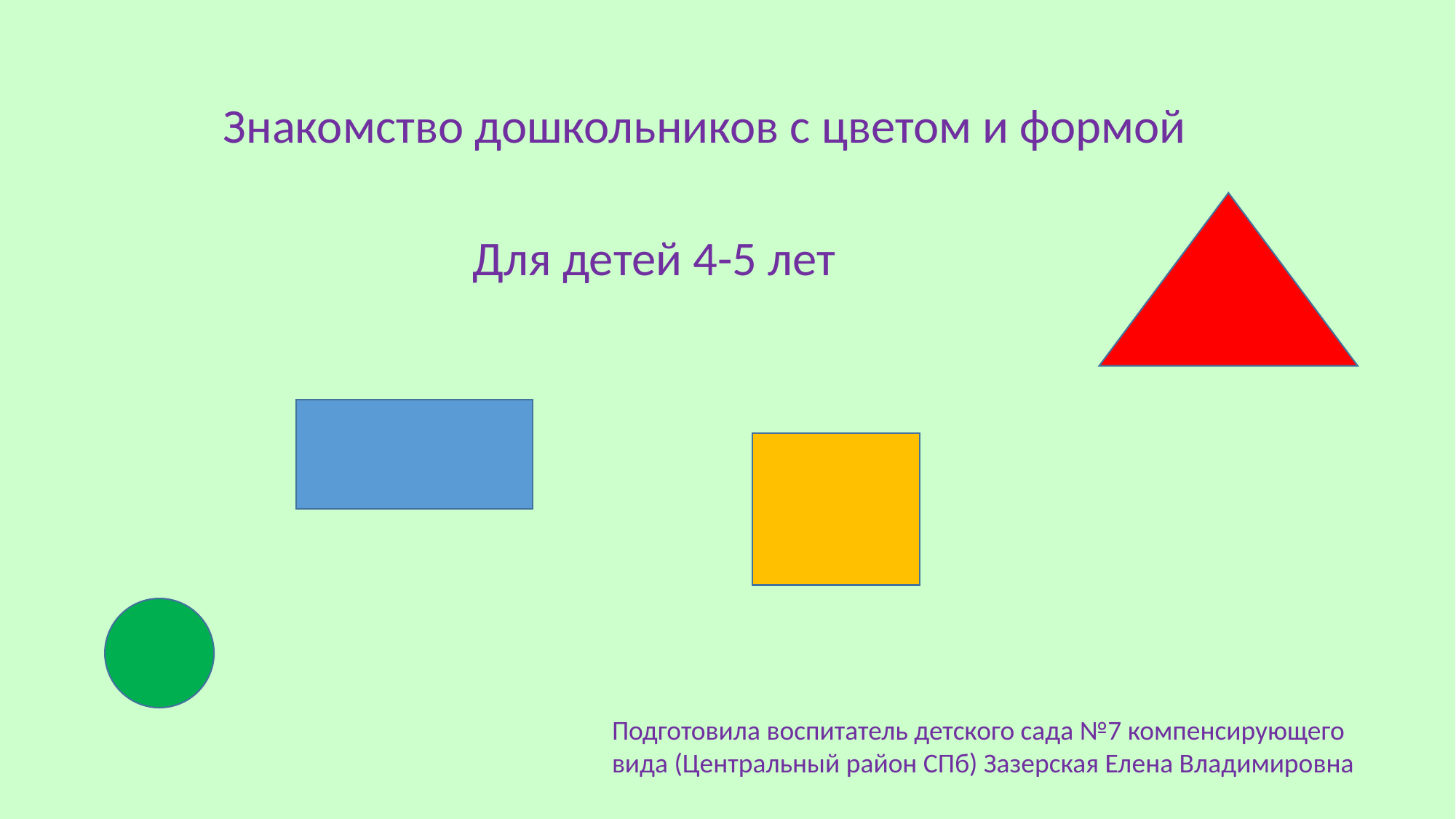

# Знакомство дошкольников с цветом и формой

Для детей 4-5 лет

Подготовила воспитатель детского сада №7 компенсирующего
вида (Центральный район СПб) Зазерская Елена Владимировна